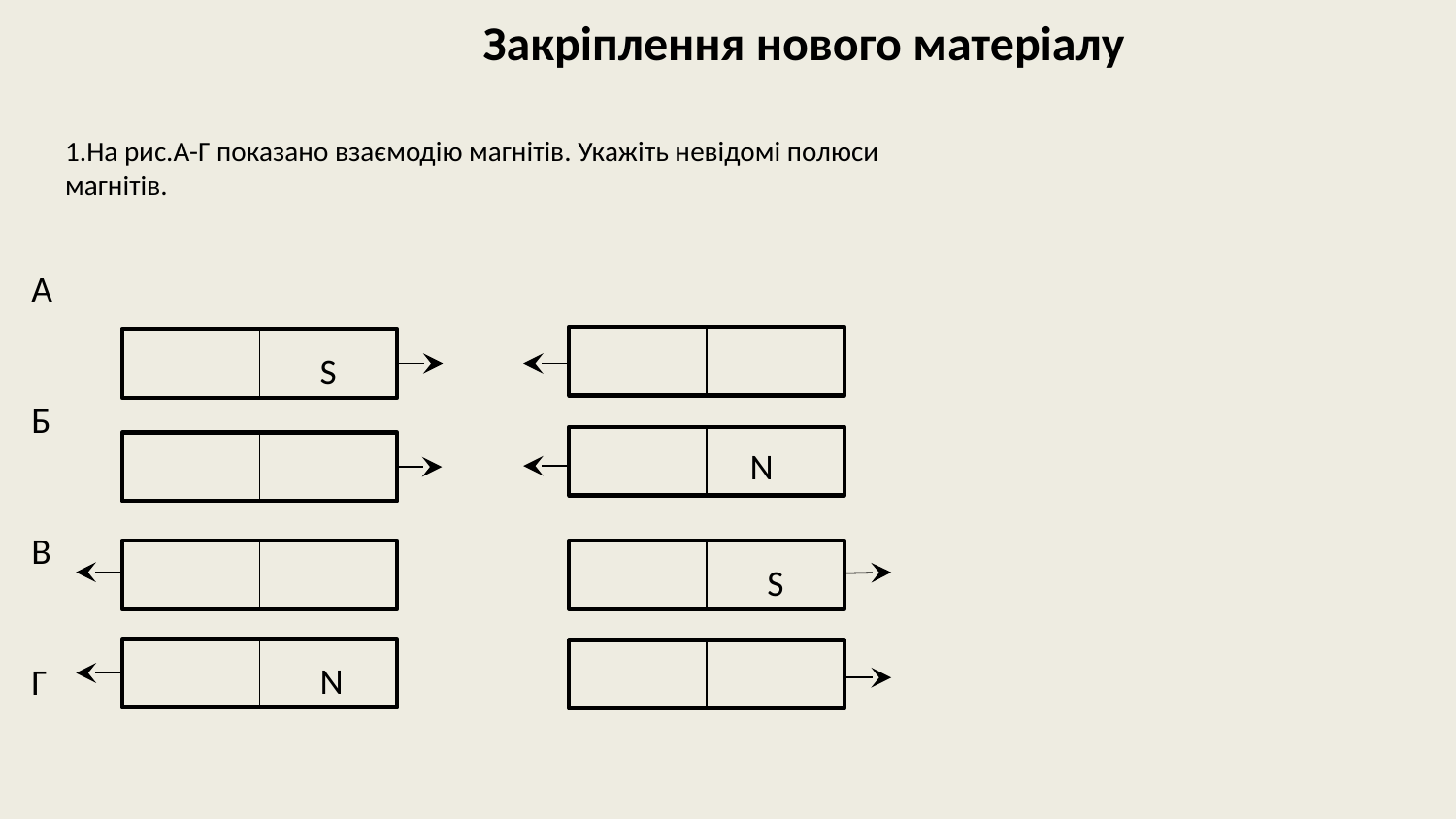

# Закріплення нового матеріалу
1.На рис.А-Г показано взаємодію магнітів. Укажіть невідомі полюси магнітів.
A

Б

В

Г

S

N

S

N